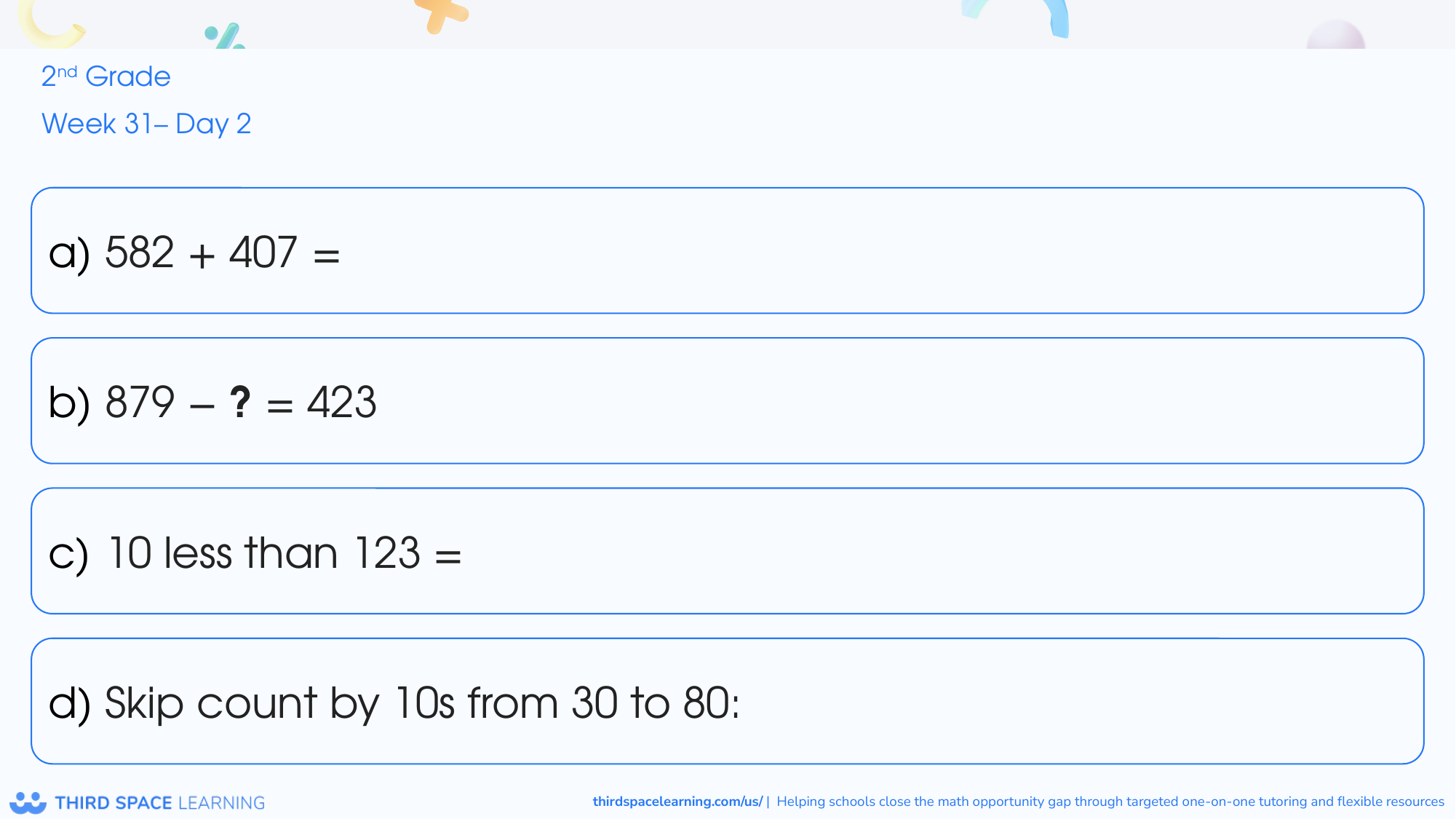

2nd Grade
Week 31– Day 2
582 + 407 =
879 − ? = 423
10 less than 123 =
Skip count by 10s from 30 to 80: